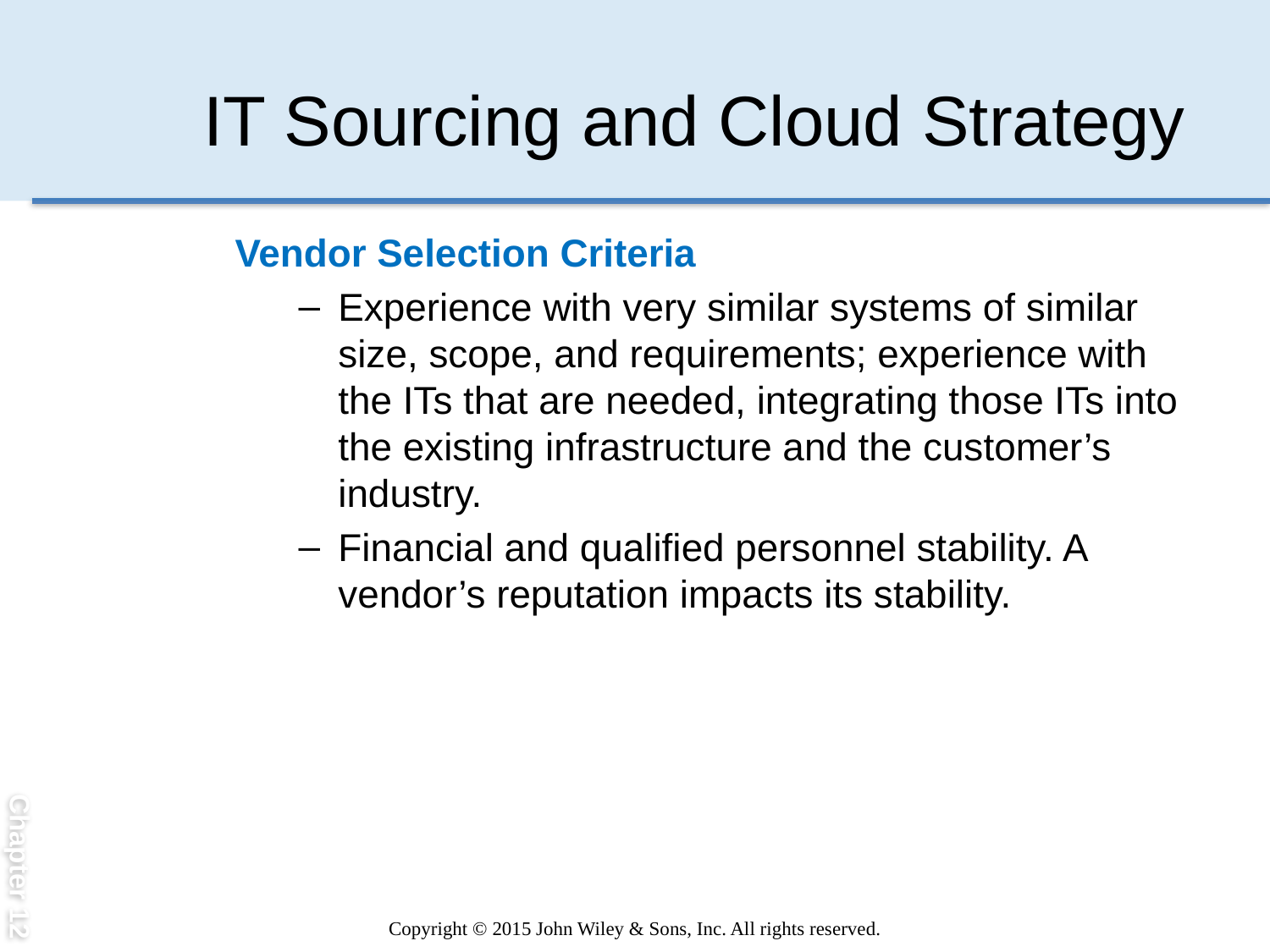

Chapter 12
# IT Sourcing and Cloud Strategy
Vendor Selection Criteria
Experience with very similar systems of similar size, scope, and requirements; experience with the ITs that are needed, integrating those ITs into the existing infrastructure and the customer’s industry.
Financial and qualified personnel stability. A vendor’s reputation impacts its stability.